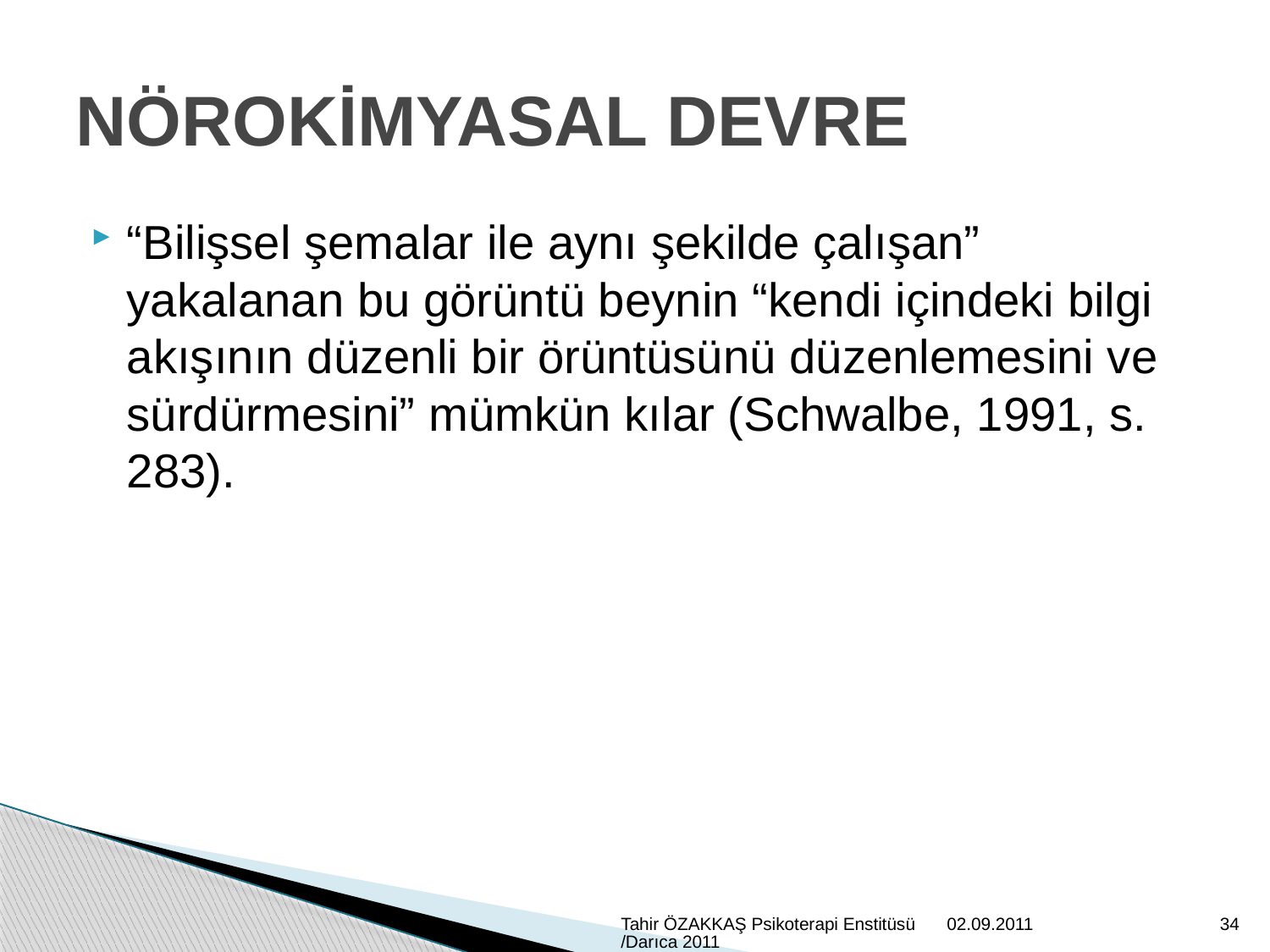

# NÖROKİMYASAL DEVRE
“Bilişsel şemalar ile aynı şekilde çalışan” yakalanan bu görüntü beynin “kendi içindeki bilgi akışının düzenli bir örüntüsünü düzenlemesini ve sürdürmesini” mümkün kılar (Schwalbe, 1991, s. 283).

Tahir ÖZAKKAŞ Psikoterapi Enstitüsü /Darıca 2011
02.09.2011
34